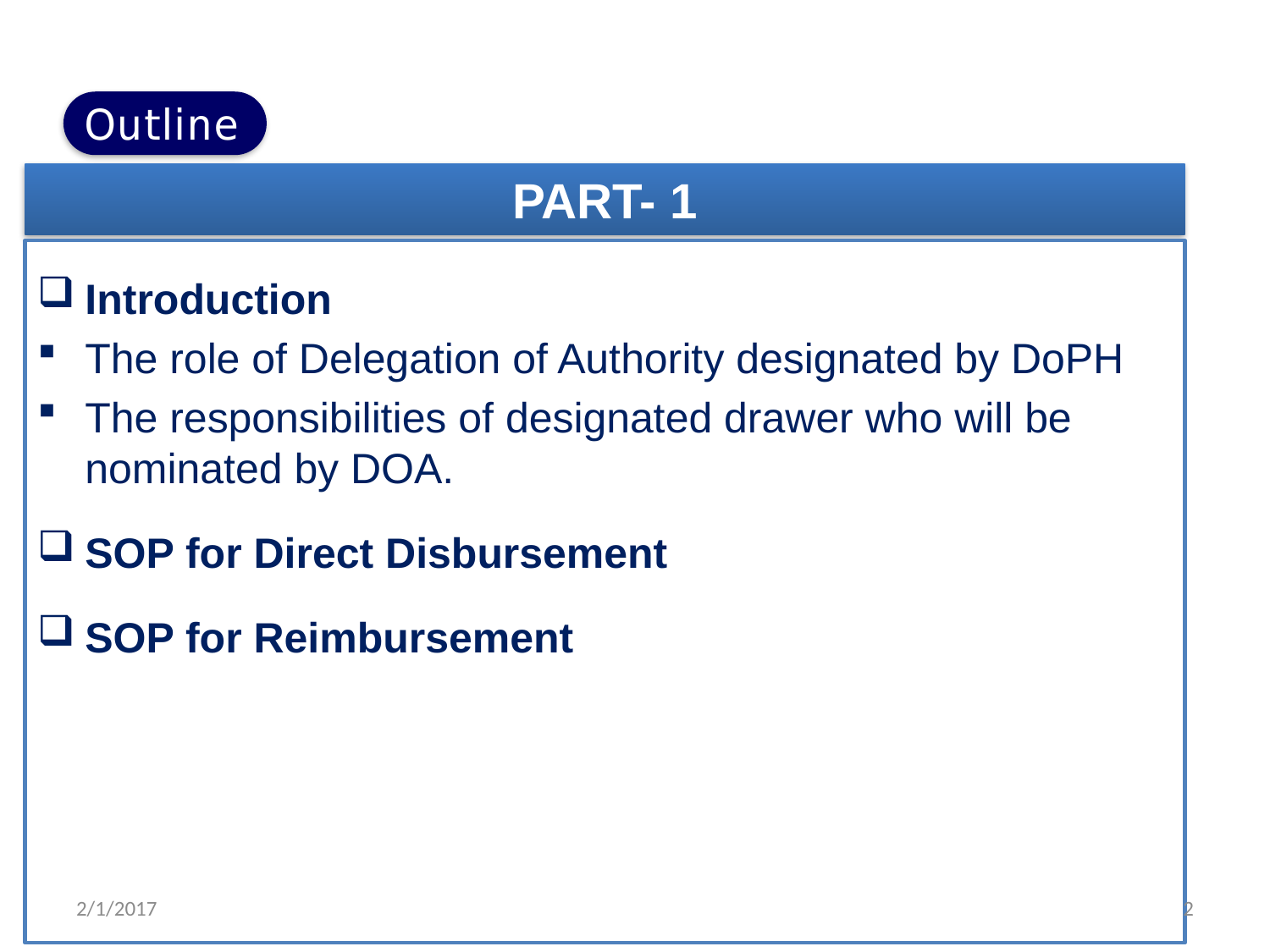

Outline
PART- 1
Introduction
The role of Delegation of Authority designated by DoPH
The responsibilities of designated drawer who will be nominated by DOA.
SOP for Direct Disbursement
SOP for Reimbursement

2/1/2017
2